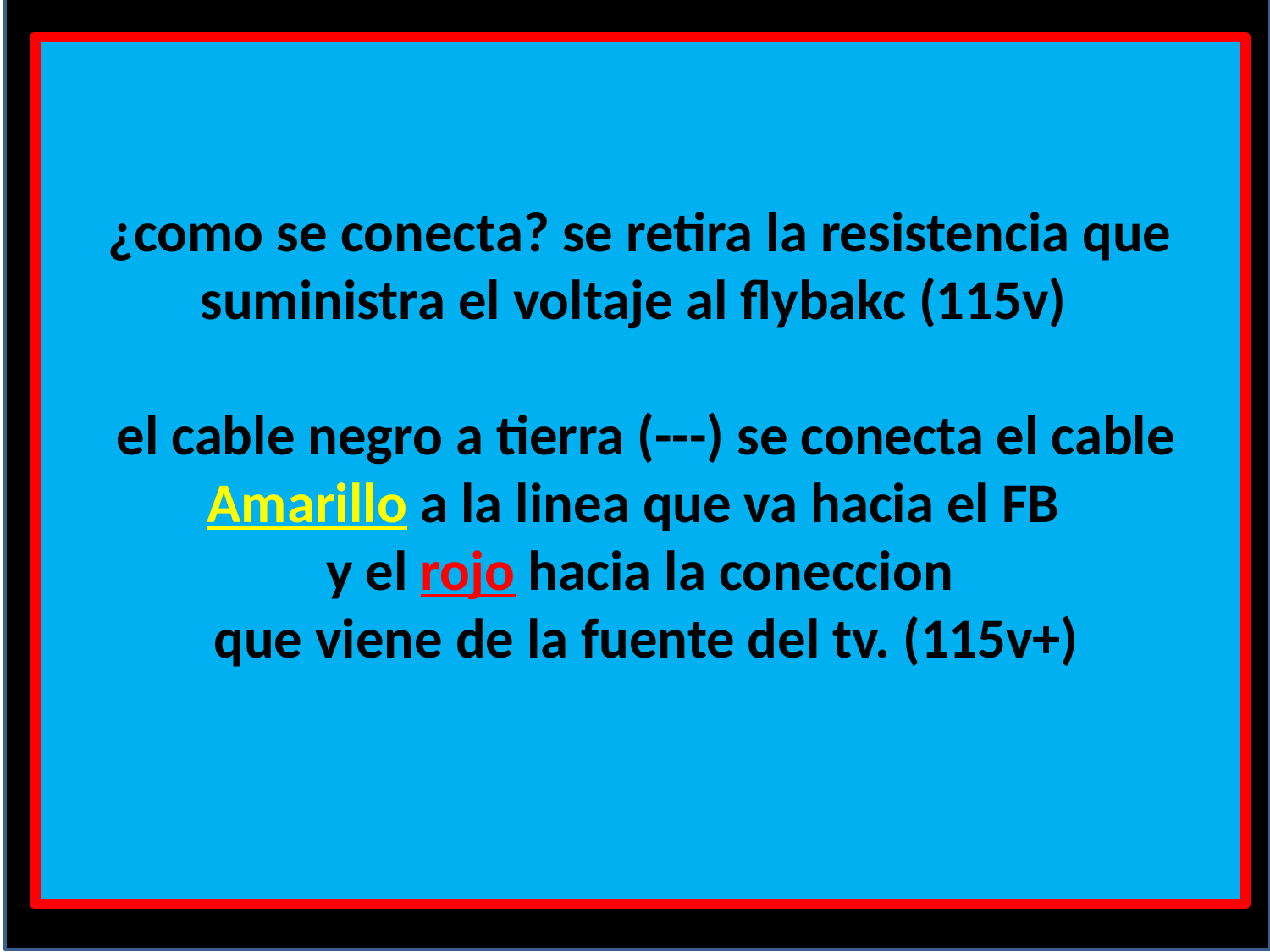

¿como se conecta? se retira la resistencia que suministra el voltaje al flybakc (115v)

 el cable negro a tierra (---) se conecta el cable Amarillo a la linea que va hacia el FB
y el rojo hacia la coneccion
 que viene de la fuente del tv. (115v+)